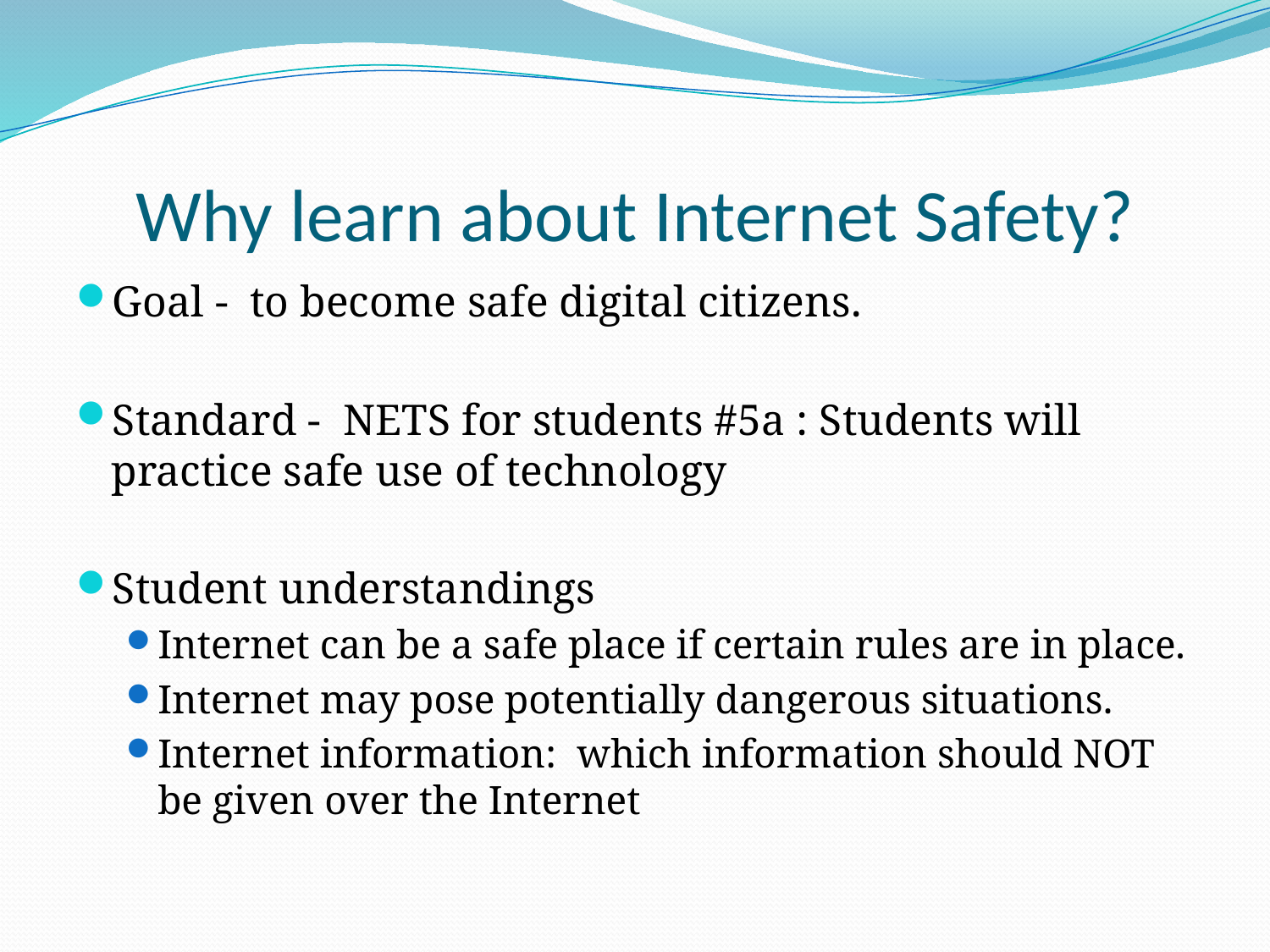

# Why learn about Internet Safety?
Goal -  to become safe digital citizens.

Standard -  NETS for students #5a : Students will practice safe use of technology

Student understandings
Internet can be a safe place if certain rules are in place.
Internet may pose potentially dangerous situations.
Internet information:  which information should NOT be given over the Internet